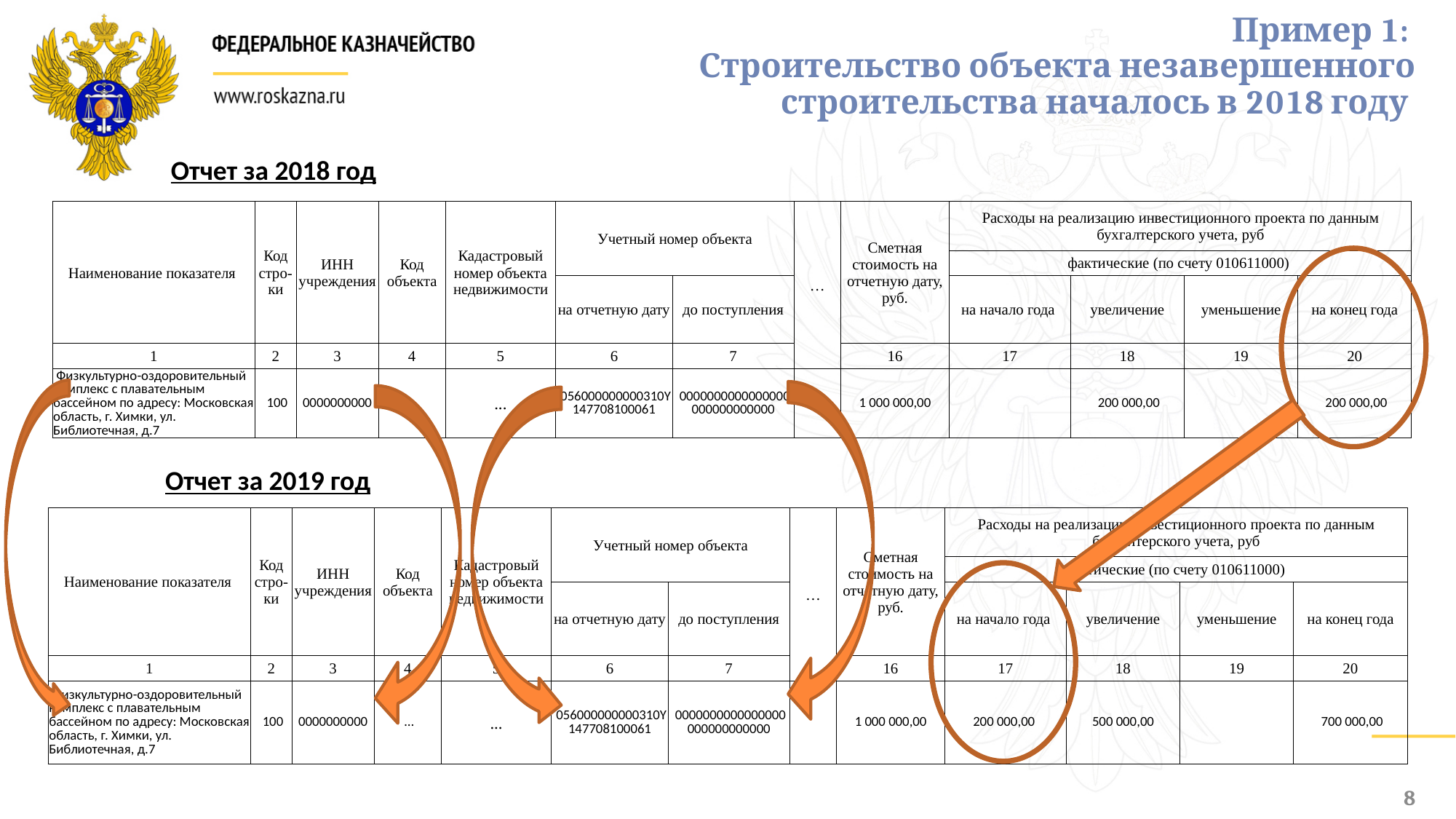

Пример 1:
Строительство объекта незавершенного строительства началось в 2018 году
Отчет за 2018 год
| Наименование показателя | Код стро- ки | ИНН учреждения | Код объекта | Кадастровый номер объекта недвижимости | Учетный номер объекта |  | … | Сметная стоимость на отчетную дату, руб. | Расходы на реализацию инвестиционного проекта по данным бухгалтерского учета, руб |  |  |  |
| --- | --- | --- | --- | --- | --- | --- | --- | --- | --- | --- | --- | --- |
|  |  |  |  |  |  |  |  |  | фактические (по счету 010611000) |  |  |  |
|  |  |  |  |  | на отчетную дату | до поступления |  |  | на начало года | увеличение | уменьшение | на конец года |
| 1 | 2 | 3 | 4 | 5 | 6 | 7 |  | 16 | 17 | 18 | 19 | 20 |
| Физкультурно-оздоровительный комплекс с плавательным бассейном по адресу: Московская область, г. Химки, ул. Библиотечная, д.7 | 100 | 0000000000 | … | ... | 056000000000310Y147708100061 | 0000000000000000000000000000 |  | 1 000 000,00 |  | 200 000,00 |  | 200 000,00 |

Отчет за 2019 год

| Наименование показателя | Код стро- ки | ИНН учреждения | Код объекта | Кадастровый номер объекта недвижимости | Учетный номер объекта |  | … | Сметная стоимость на отчетную дату, руб. | Расходы на реализацию инвестиционного проекта по данным бухгалтерского учета, руб |  |  |  |
| --- | --- | --- | --- | --- | --- | --- | --- | --- | --- | --- | --- | --- |
|  |  |  |  |  |  |  |  |  | фактические (по счету 010611000) |  |  |  |
|  |  |  |  |  | на отчетную дату | до поступления |  |  | на начало года | увеличение | уменьшение | на конец года |
| 1 | 2 | 3 | 4 | 5 | 6 | 7 |  | 16 | 17 | 18 | 19 | 20 |
| Физкультурно-оздоровительный комплекс с плавательным бассейном по адресу: Московская область, г. Химки, ул. Библиотечная, д.7 | 100 | 0000000000 | … | ... | 056000000000310Y147708100061 | 0000000000000000000000000000 |  | 1 000 000,00 | 200 000,00 | 500 000,00 |  | 700 000,00 |

8